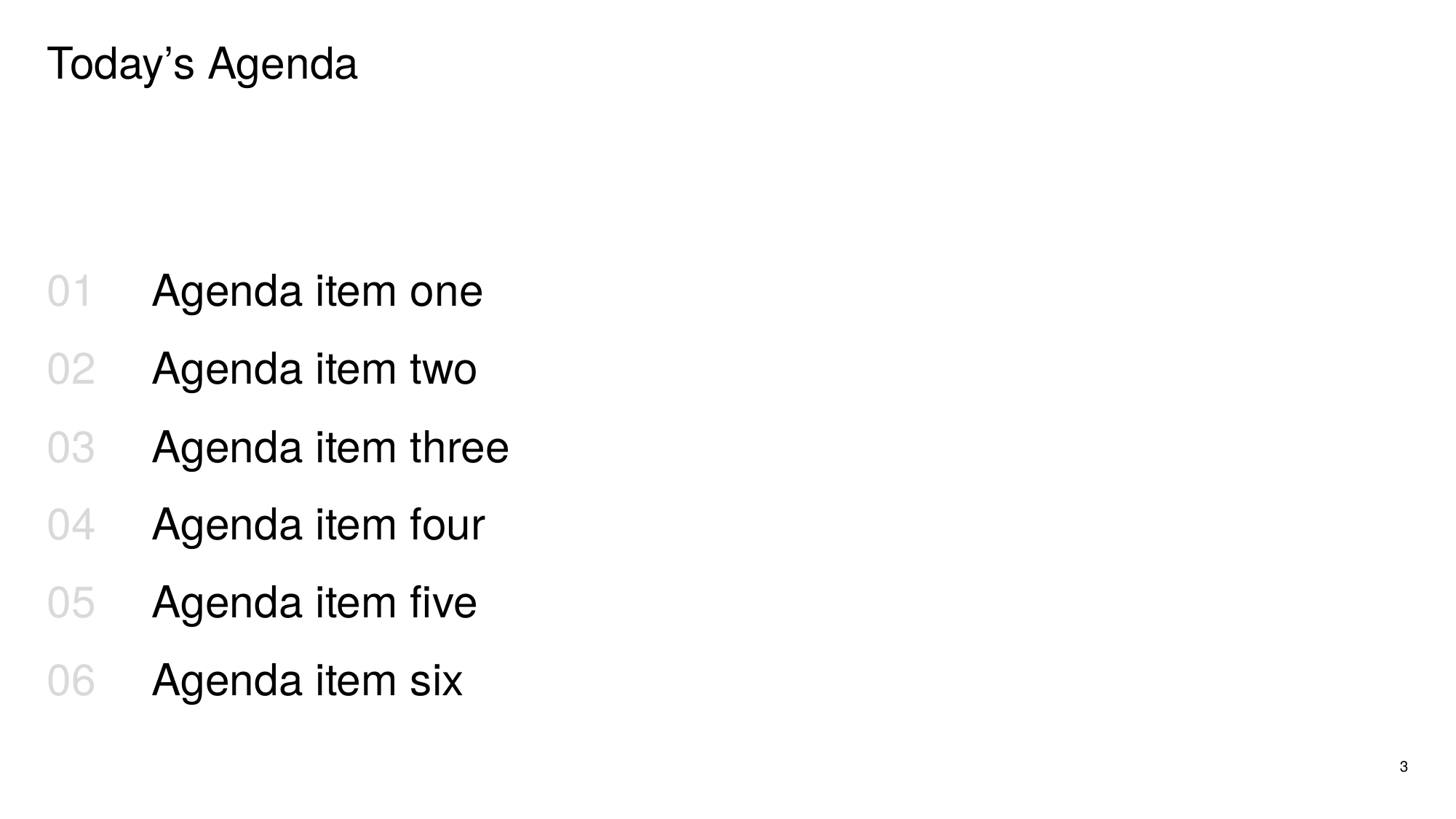

# Today’s Agenda
| 01 | Agenda item one |
| --- | --- |
| 02 | Agenda item two |
| 03 | Agenda item three |
| 04 | Agenda item four |
| 05 | Agenda item five |
| 06 | Agenda item six |
3